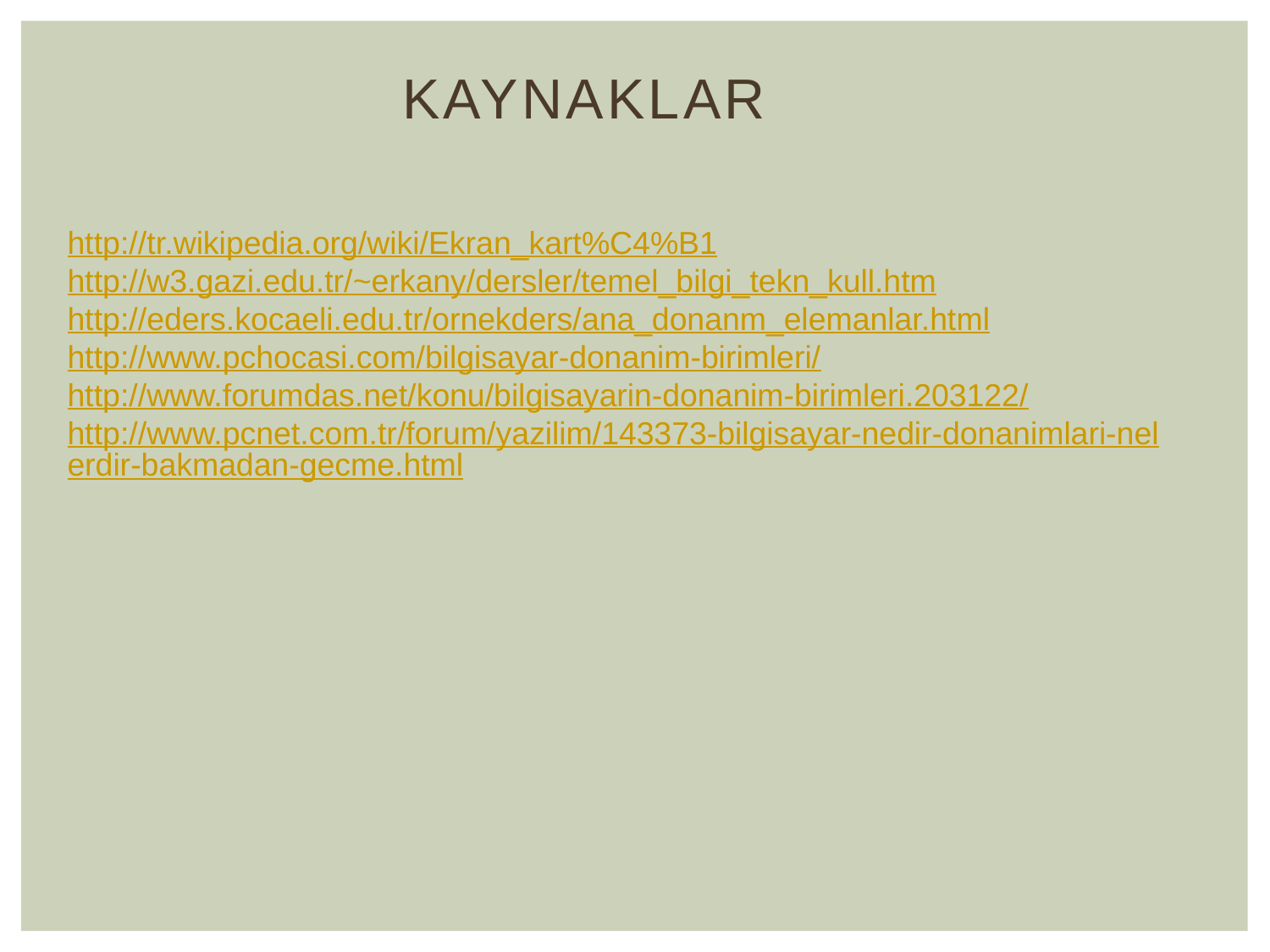

KAYNAKLAR
http://tr.wikipedia.org/wiki/Ekran_kart%C4%B1
http://w3.gazi.edu.tr/~erkany/dersler/temel_bilgi_tekn_kull.htm
http://eders.kocaeli.edu.tr/ornekders/ana_donanm_elemanlar.html
http://www.pchocasi.com/bilgisayar-donanim-birimleri/
http://www.forumdas.net/konu/bilgisayarin-donanim-birimleri.203122/
http://www.pcnet.com.tr/forum/yazilim/143373-bilgisayar-nedir-donanimlari-nelerdir-bakmadan-gecme.html